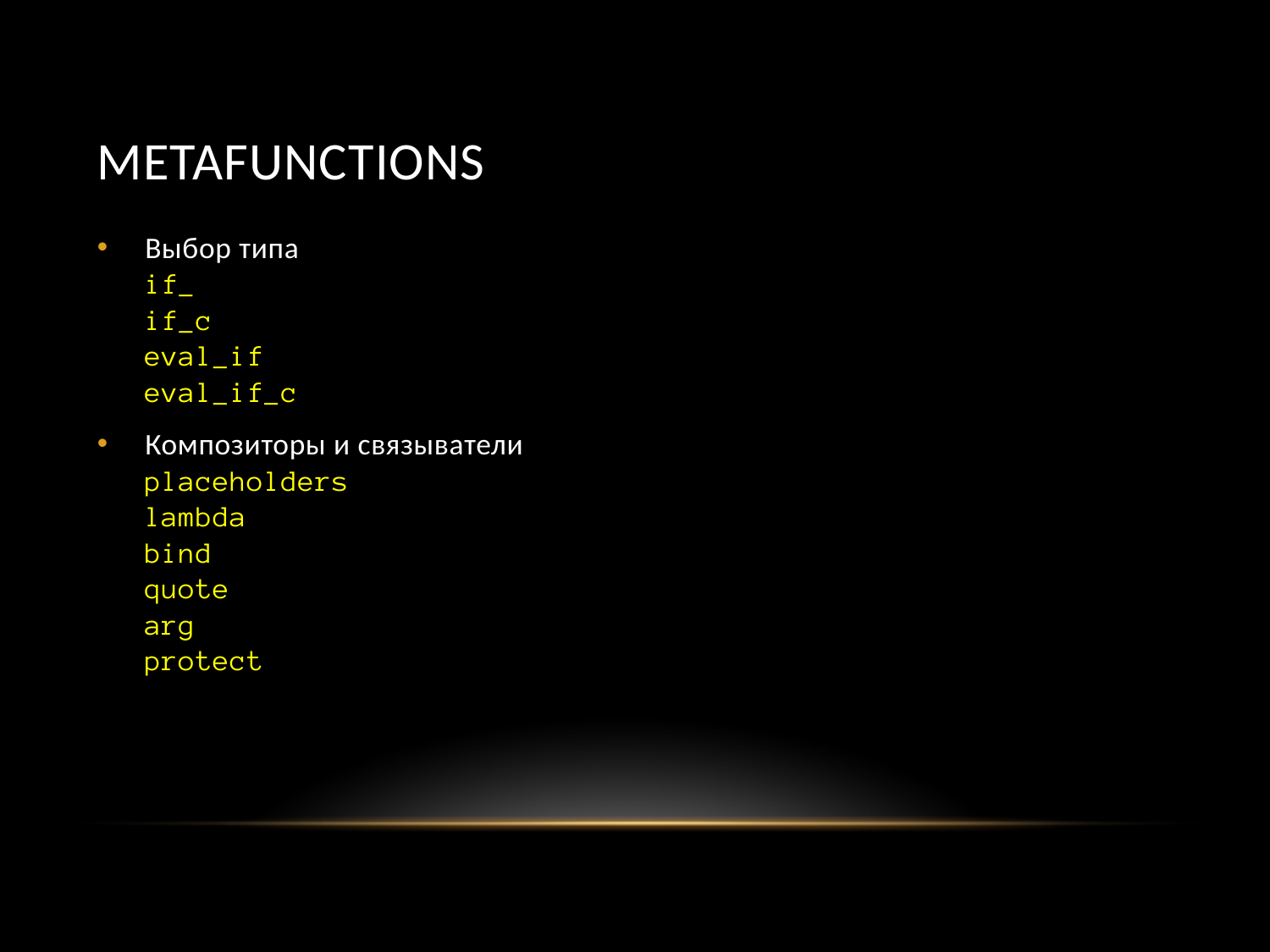

# Metafunctions
Выбор типа
if_
if_c
eval_if
eval_if_c
Композиторы и связыватели
placeholders
lambda
bind
quote
arg
protect